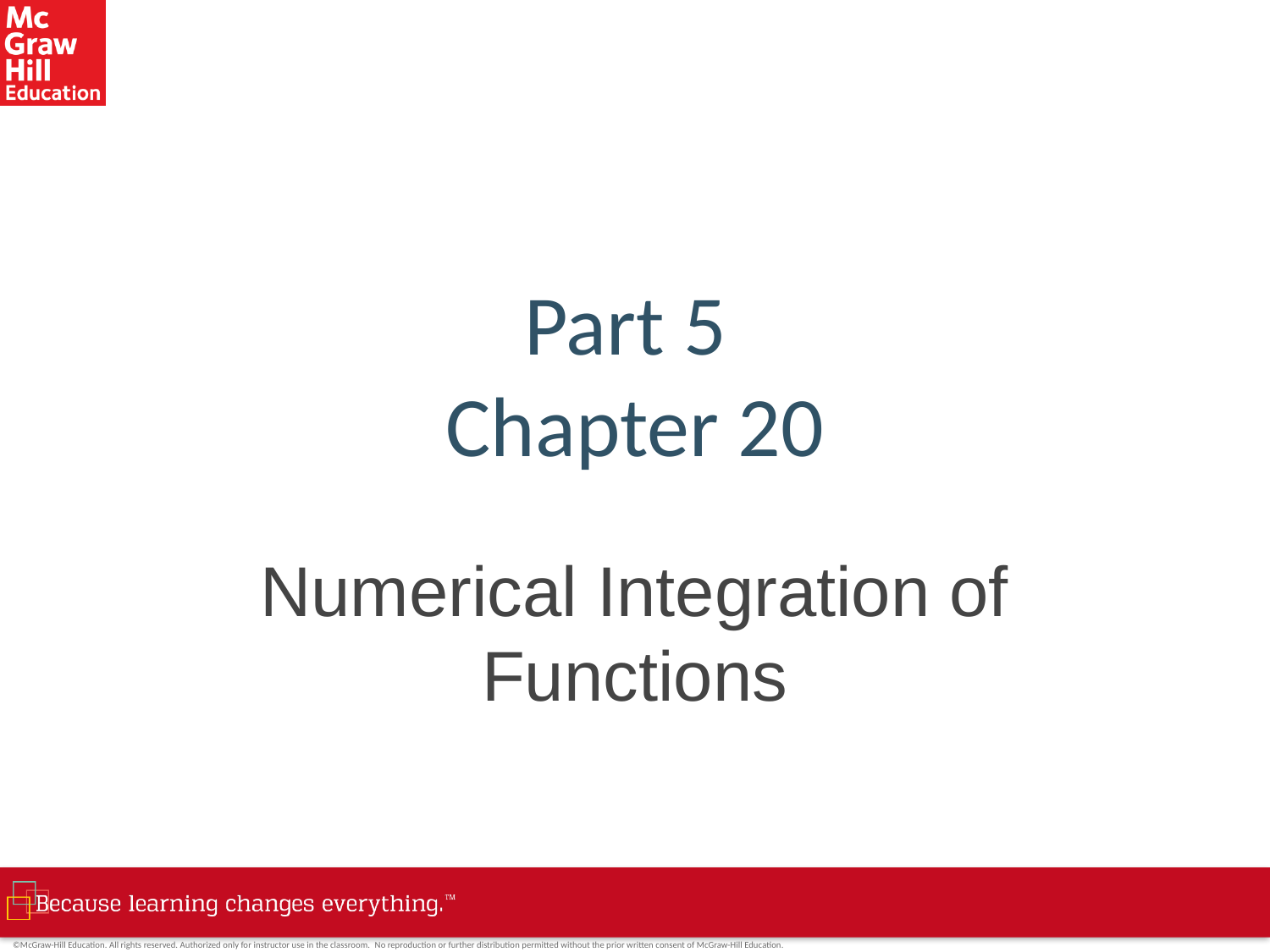

# Part 5 Chapter 20
Numerical Integration of Functions